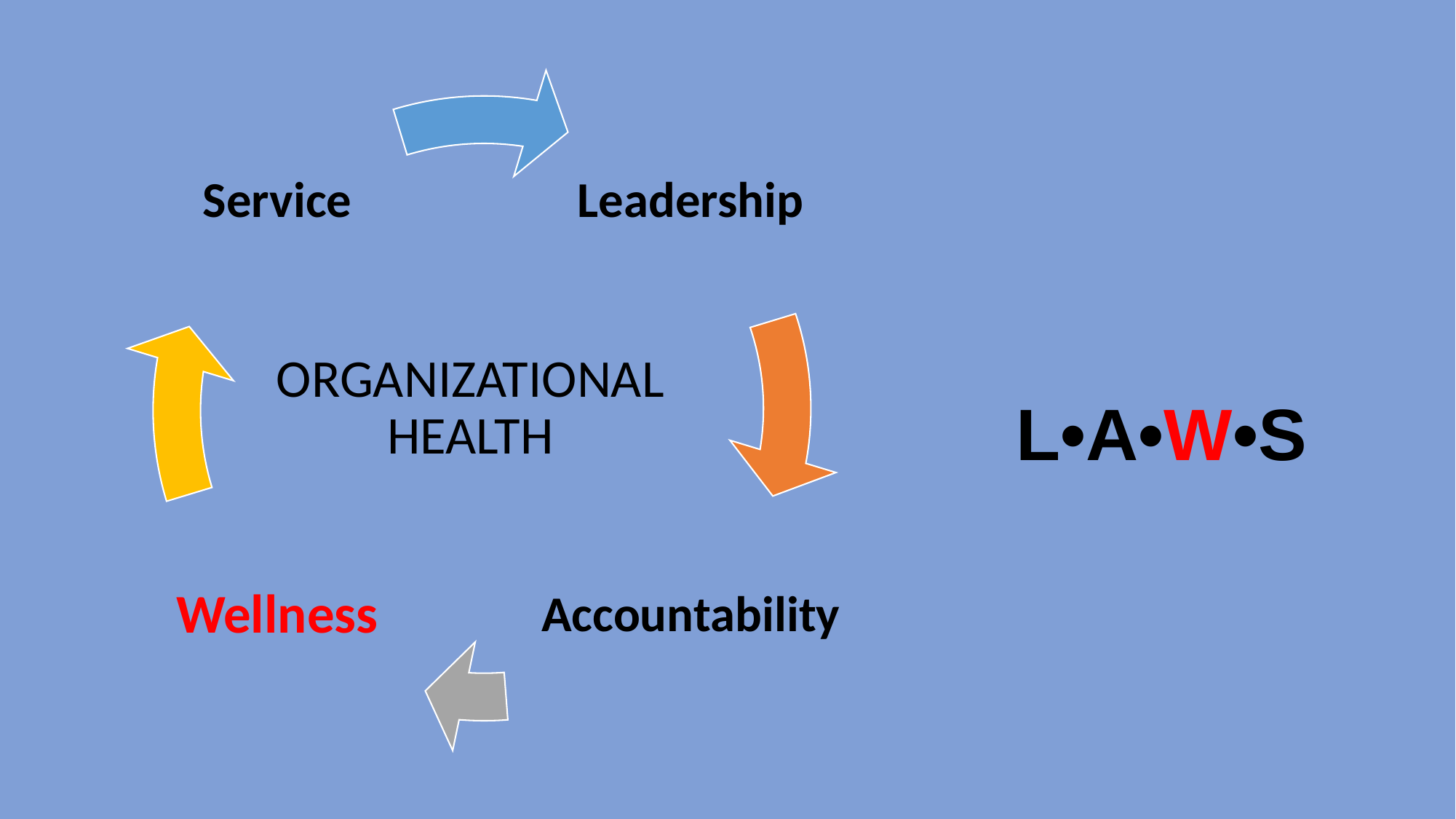

Leadership
Accountability
Wellness
Service
# ORGANIZATIONAL HEALTH
L•A•W•S